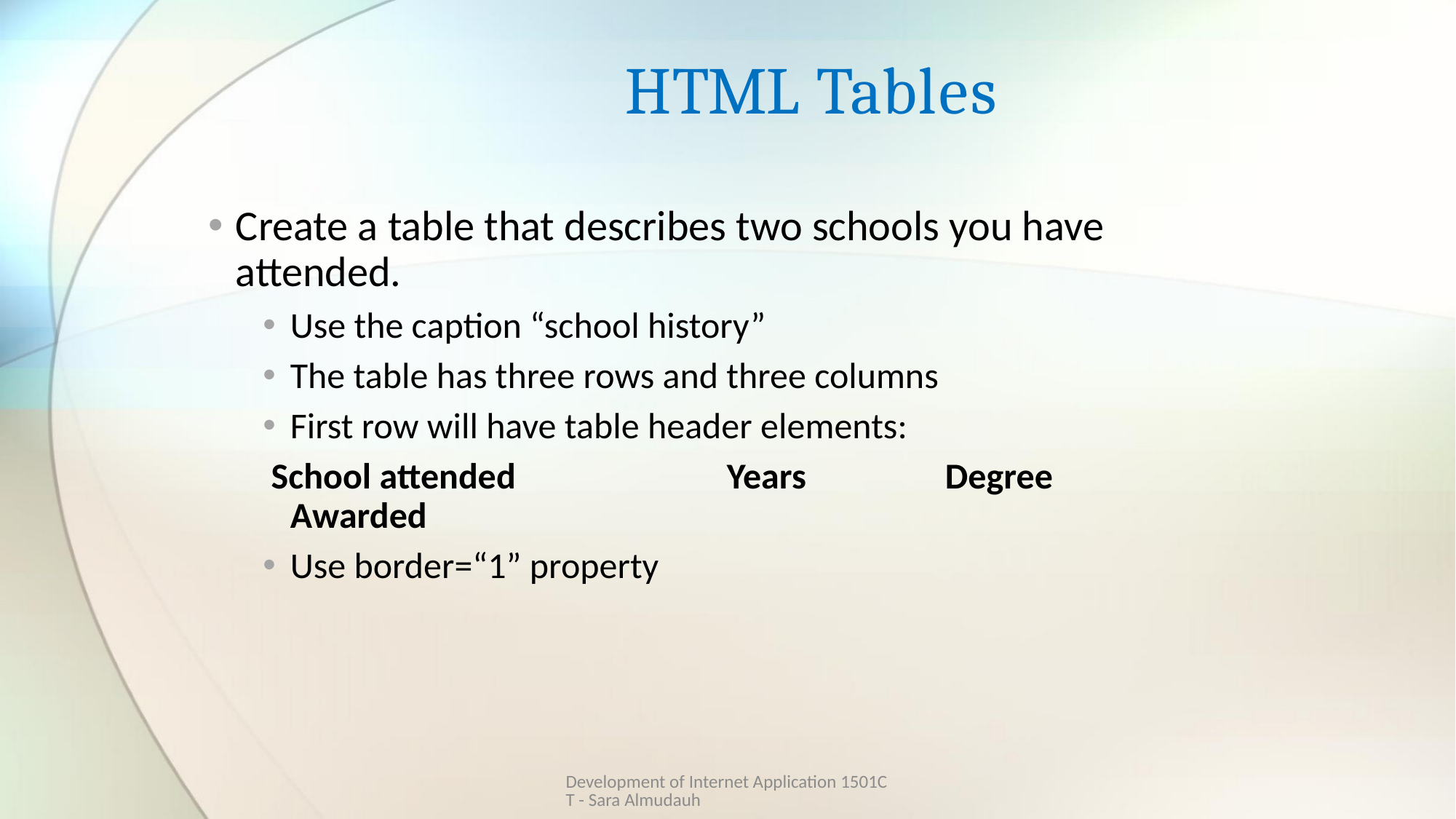

# HTML Tables
Create a table that describes two schools you have attended.
Use the caption “school history”
The table has three rows and three columns
First row will have table header elements:
 School attended	  	Years		Degree Awarded
Use border=“1” property
Development of Internet Application 1501CT - Sara Almudauh